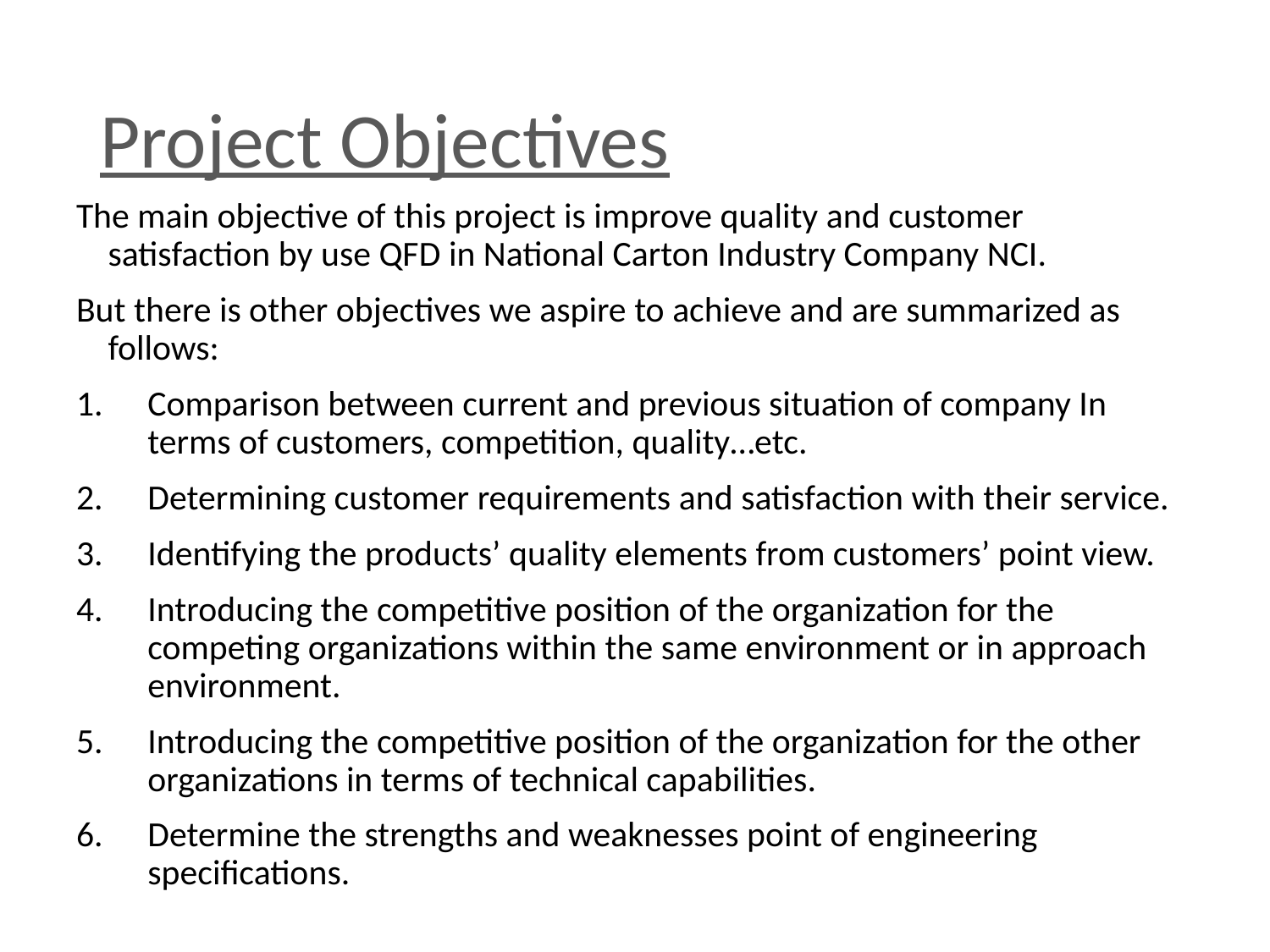

# Project Objectives
The main objective of this project is improve quality and customer satisfaction by use QFD in National Carton Industry Company NCI.
But there is other objectives we aspire to achieve and are summarized as follows:
Comparison between current and previous situation of company In terms of customers, competition, quality…etc.
Determining customer requirements and satisfaction with their service.
Identifying the products’ quality elements from customers’ point view.
Introducing the competitive position of the organization for the competing organizations within the same environment or in approach environment.
Introducing the competitive position of the organization for the other organizations in terms of technical capabilities.
Determine the strengths and weaknesses point of engineering specifications.